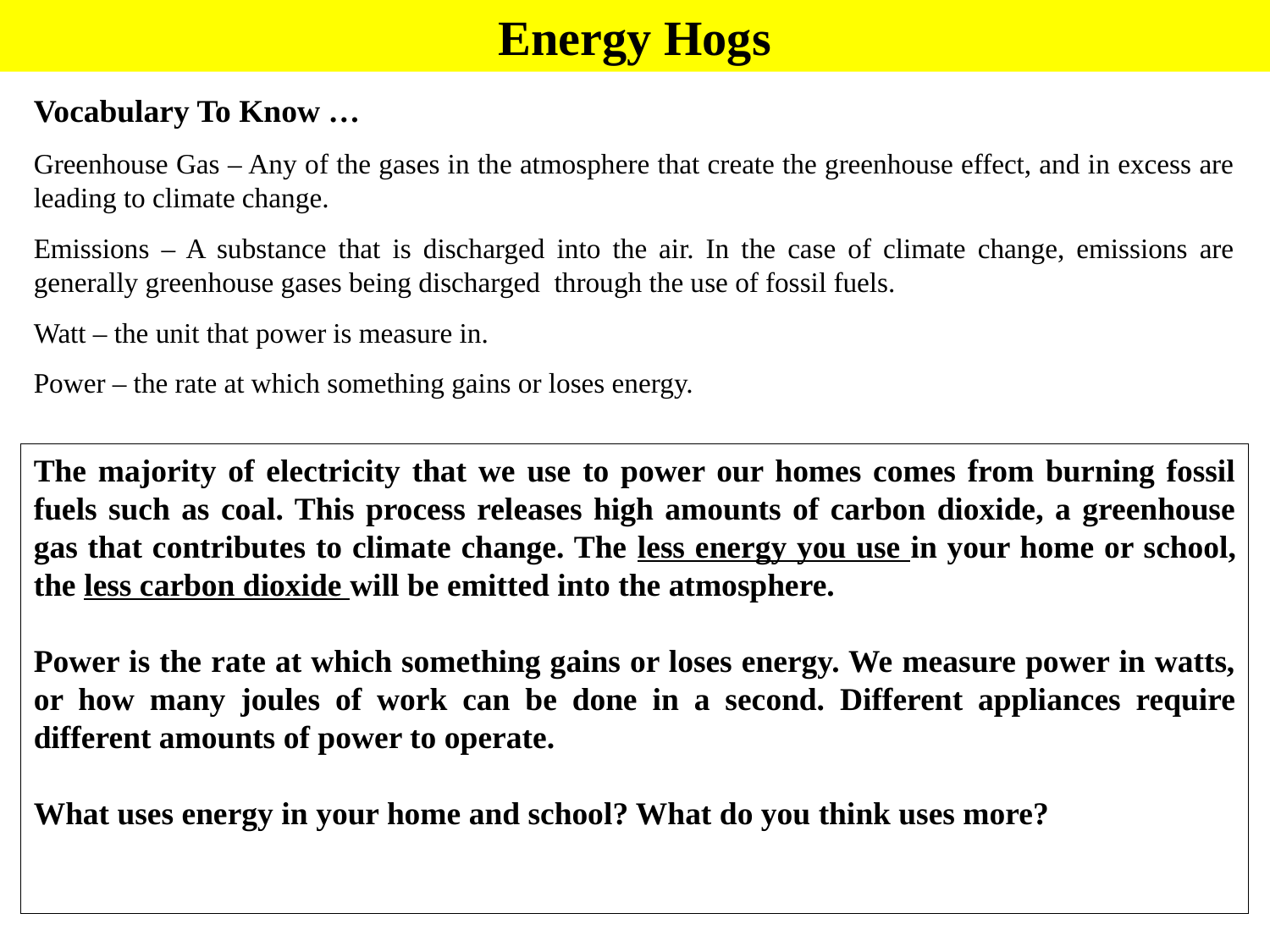

Energy Hogs
Vocabulary To Know …

Greenhouse Gas – Any of the gases in the atmosphere that create the greenhouse effect, and in excess are leading to climate change.

Emissions – A substance that is discharged into the air. In the case of climate change, emissions are generally greenhouse gases being discharged  through the use of fossil fuels.

Watt – the unit that power is measure in.

Power – the rate at which something gains or loses energy.
The majority of electricity that we use to power our homes comes from burning fossil fuels such as coal. This process releases high amounts of carbon dioxide, a greenhouse gas that contributes to climate change. The less energy you use in your home or school, the less carbon dioxide will be emitted into the atmosphere.

Power is the rate at which something gains or loses energy. We measure power in watts, or how many joules of work can be done in a second. Different appliances require different amounts of power to operate.

What uses energy in your home and school? What do you think uses more?